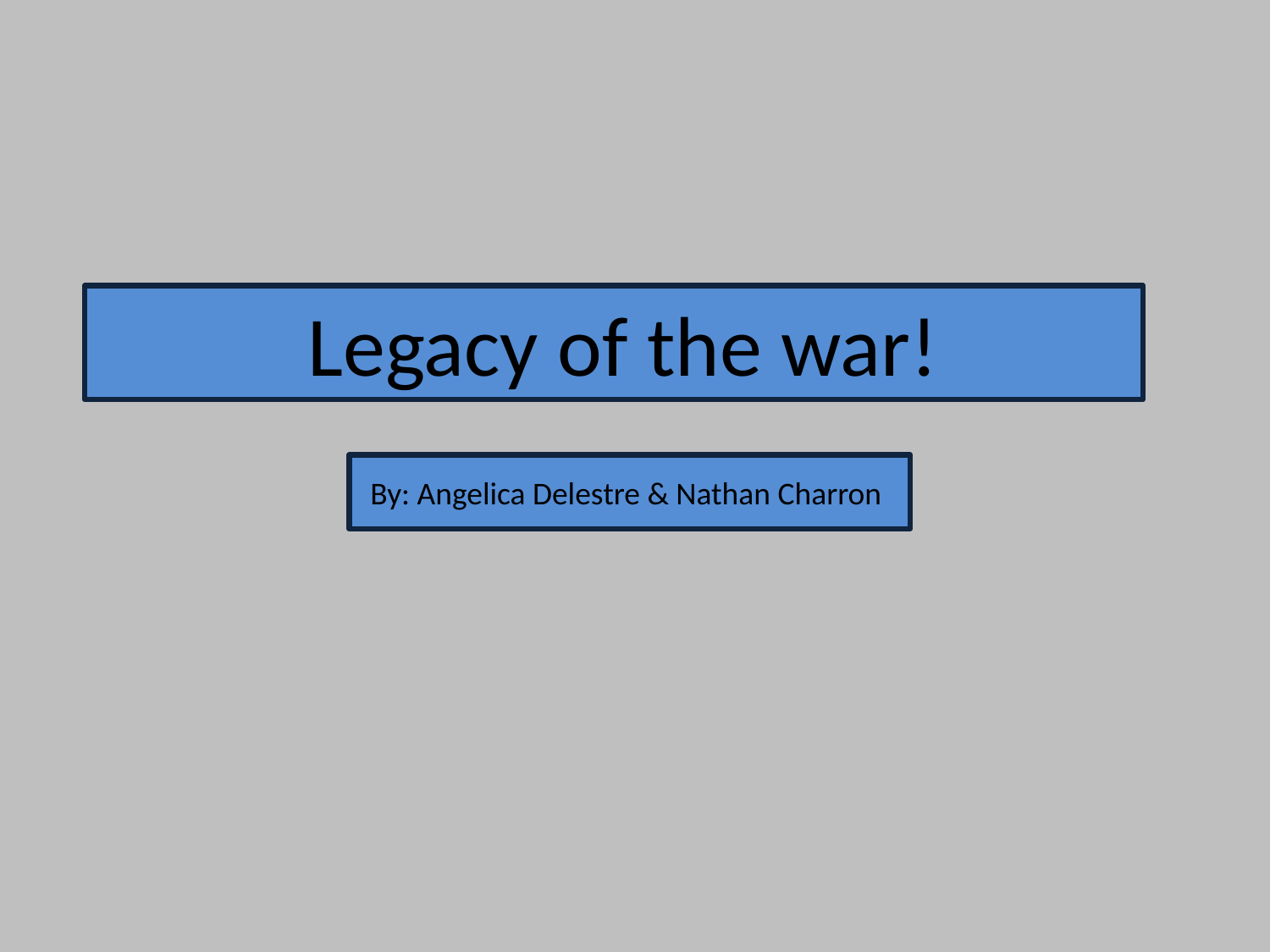

Legacy of the war!
# By: Angelica Delestre & Nathan Charron